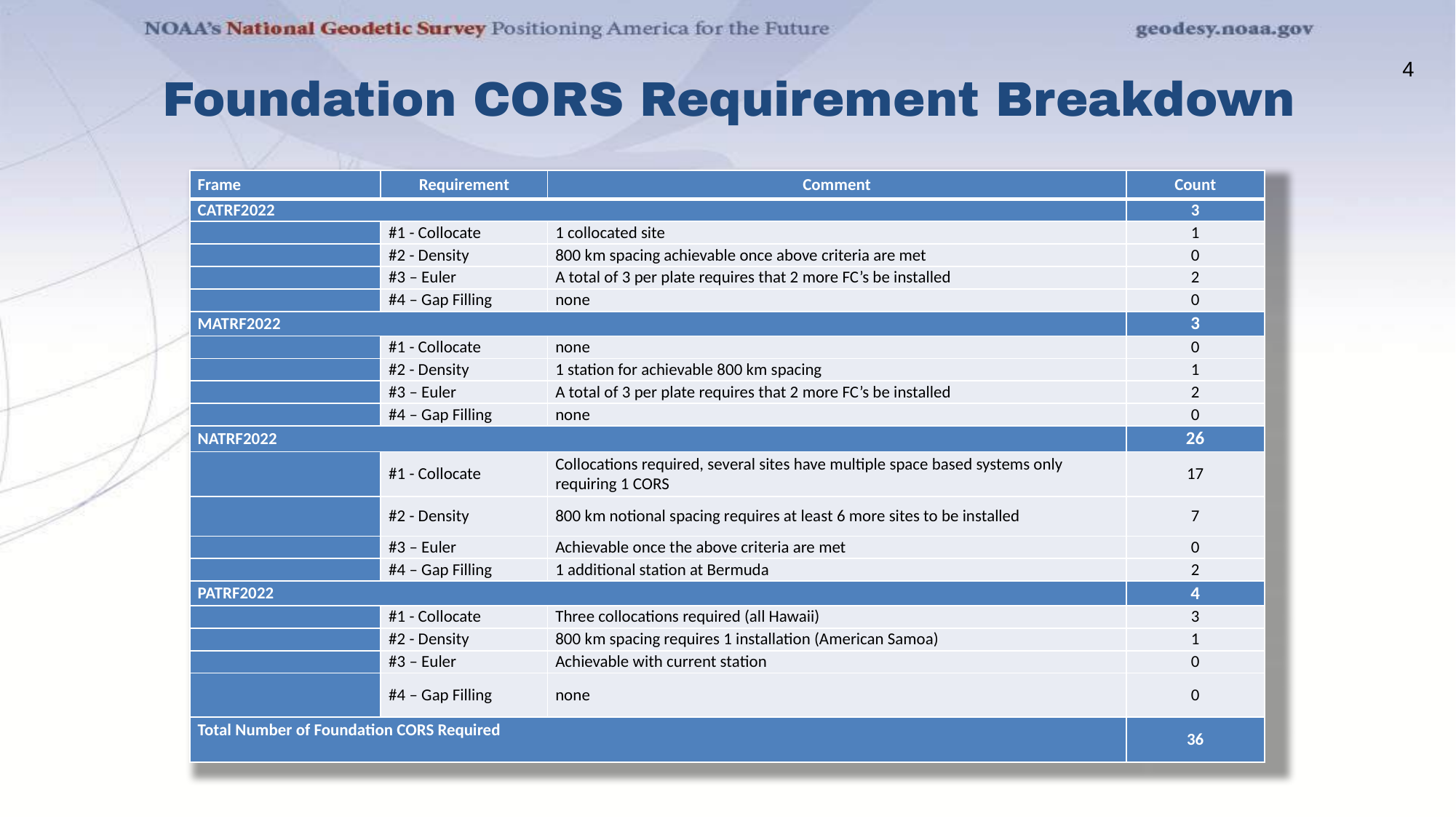

Foundation CORS Requirement Breakdown
4
| Frame | Requirement | Comment | Count |
| --- | --- | --- | --- |
| CATRF2022 |  |  | 3 |
|  | #1 - Collocate | 1 collocated site | 1 |
|  | #2 - Density | 800 km spacing achievable once above criteria are met | 0 |
|  | #3 – Euler | A total of 3 per plate requires that 2 more FC’s be installed | 2 |
|  | #4 – Gap Filling | none | 0 |
| MATRF2022 |  |  | 3 |
|  | #1 - Collocate | none | 0 |
|  | #2 - Density | 1 station for achievable 800 km spacing | 1 |
|  | #3 – Euler | A total of 3 per plate requires that 2 more FC’s be installed | 2 |
|  | #4 – Gap Filling | none | 0 |
| NATRF2022 |  |  | 26 |
|  | #1 - Collocate | Collocations required, several sites have multiple space based systems only requiring 1 CORS | 17 |
|  | #2 - Density | 800 km notional spacing requires at least 6 more sites to be installed | 7 |
|  | #3 – Euler | Achievable once the above criteria are met | 0 |
|  | #4 – Gap Filling | 1 additional station at Bermuda | 2 |
| PATRF2022 |  |  | 4 |
|  | #1 - Collocate | Three collocations required (all Hawaii) | 3 |
|  | #2 - Density | 800 km spacing requires 1 installation (American Samoa) | 1 |
|  | #3 – Euler | Achievable with current station | 0 |
|  | #4 – Gap Filling | none | 0 |
| Total Number of Foundation CORS Required |  |  | 36 |